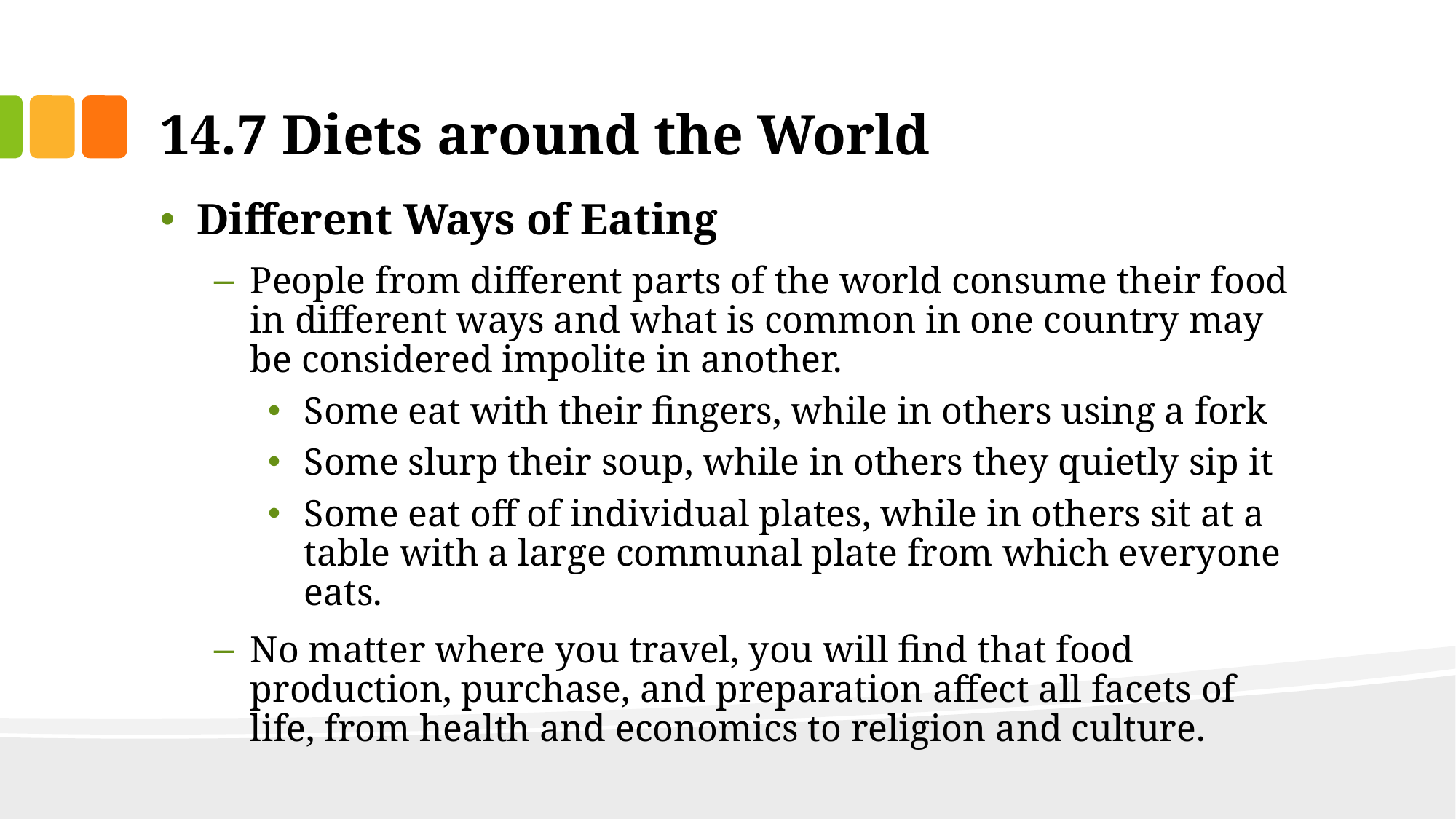

# 14.7 Diets around the World
Different Ways of Eating
People from different parts of the world consume their food in different ways and what is common in one country may be considered impolite in another.
Some eat with their fingers, while in others using a fork
Some slurp their soup, while in others they quietly sip it
Some eat off of individual plates, while in others sit at a table with a large communal plate from which everyone eats.
No matter where you travel, you will find that food production, purchase, and preparation affect all facets of life, from health and economics to religion and culture.